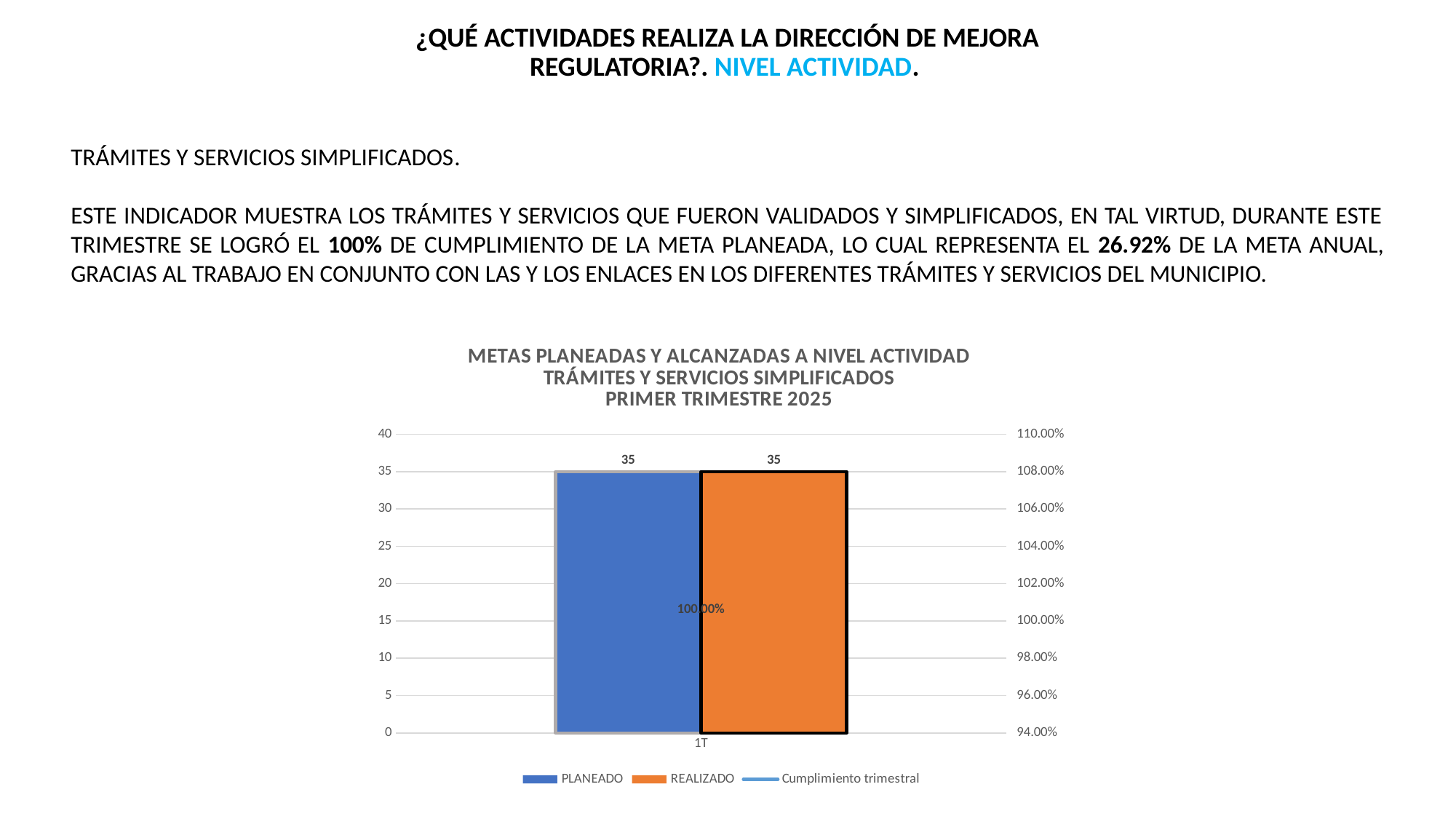

¿QUÉ ACTIVIDADES REALIZA LA DIRECCIÓN DE MEJORA REGULATORIA?. NIVEL ACTIVIDAD.
TRÁMITES Y SERVICIOS SIMPLIFICADOS.

ESTE INDICADOR MUESTRA LOS TRÁMITES Y SERVICIOS QUE FUERON VALIDADOS Y SIMPLIFICADOS, EN TAL VIRTUD, DURANTE ESTE TRIMESTRE SE LOGRÓ EL 100% DE CUMPLIMIENTO DE LA META PLANEADA, LO CUAL REPRESENTA EL 26.92% DE LA META ANUAL, GRACIAS AL TRABAJO EN CONJUNTO CON LAS Y LOS ENLACES EN LOS DIFERENTES TRÁMITES Y SERVICIOS DEL MUNICIPIO.

### Chart: METAS PLANEADAS Y ALCANZADAS A NIVEL ACTIVIDAD
TRÁMITES Y SERVICIOS SIMPLIFICADOS
PRIMER TRIMESTRE 2025

| Category | PLANEADO | REALIZADO | Cumplimiento trimestral |
|---|---|---|---|
| 1T | 35.0 | 35.0 | 1.0 |